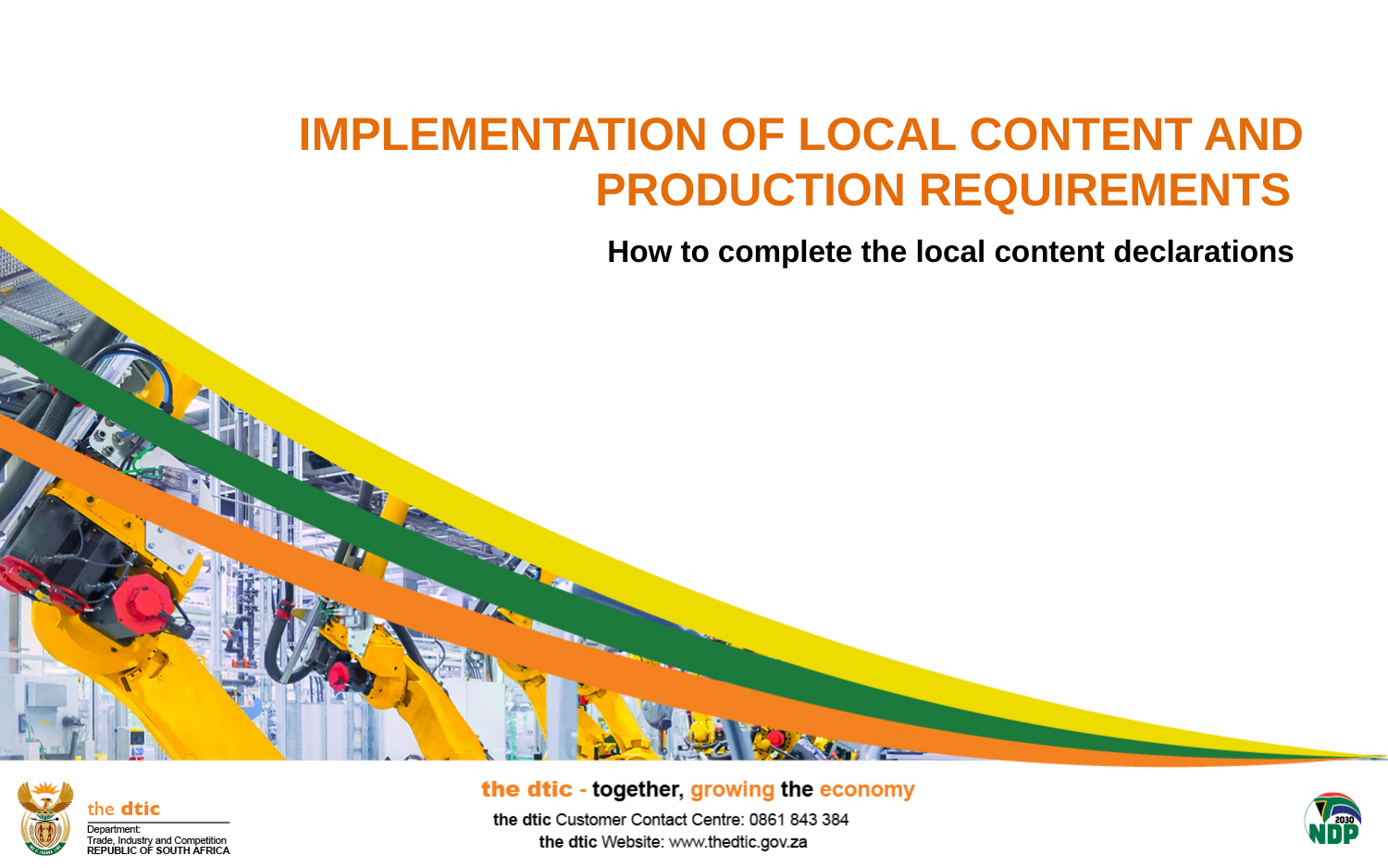

IMPLEMENTATION OF LOCAL CONTENT AND PRODUCTION REQUIREMENTS

 How to complete the local content declarations